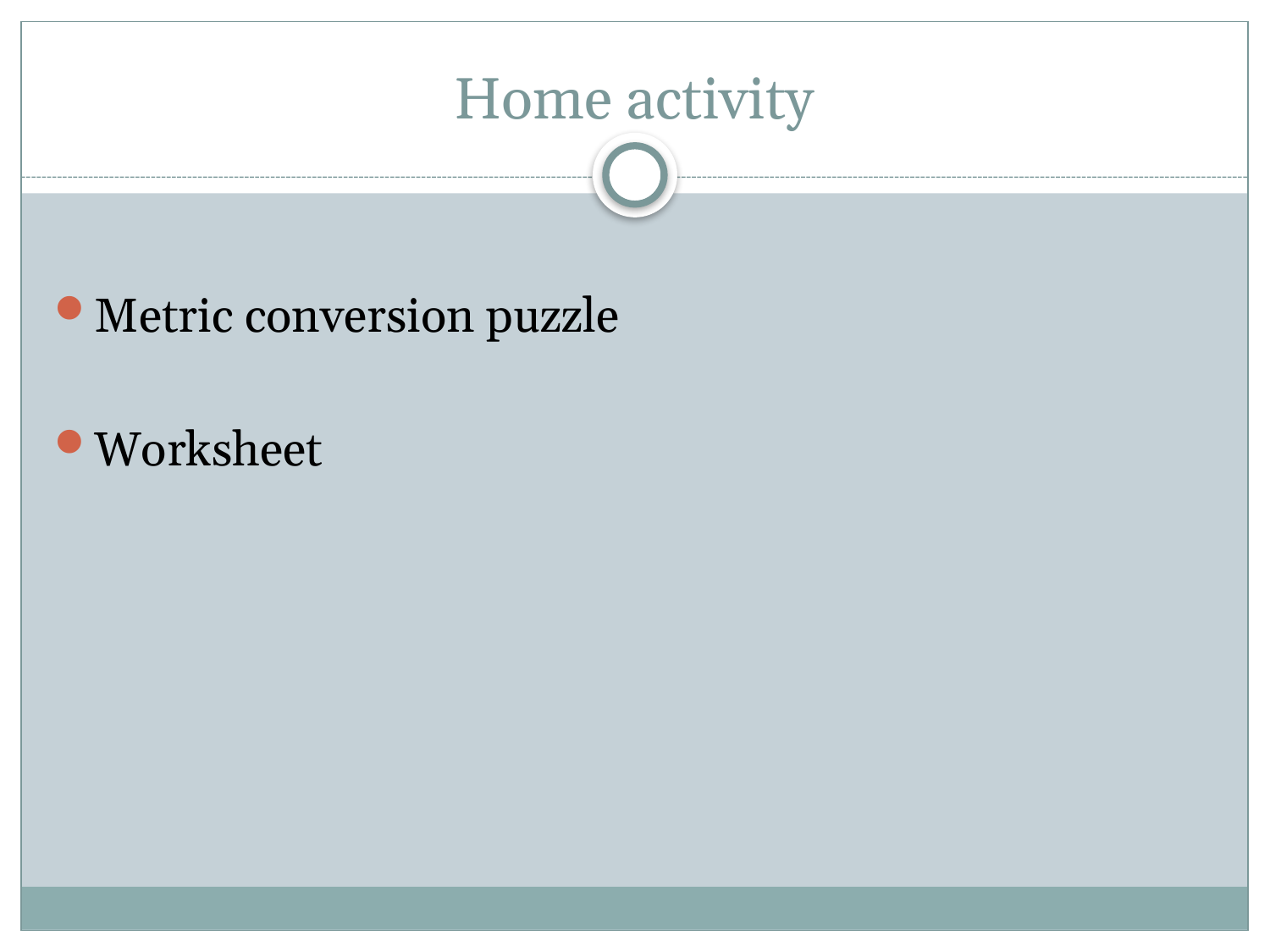

# Home activity

Metric conversion puzzle

Worksheet